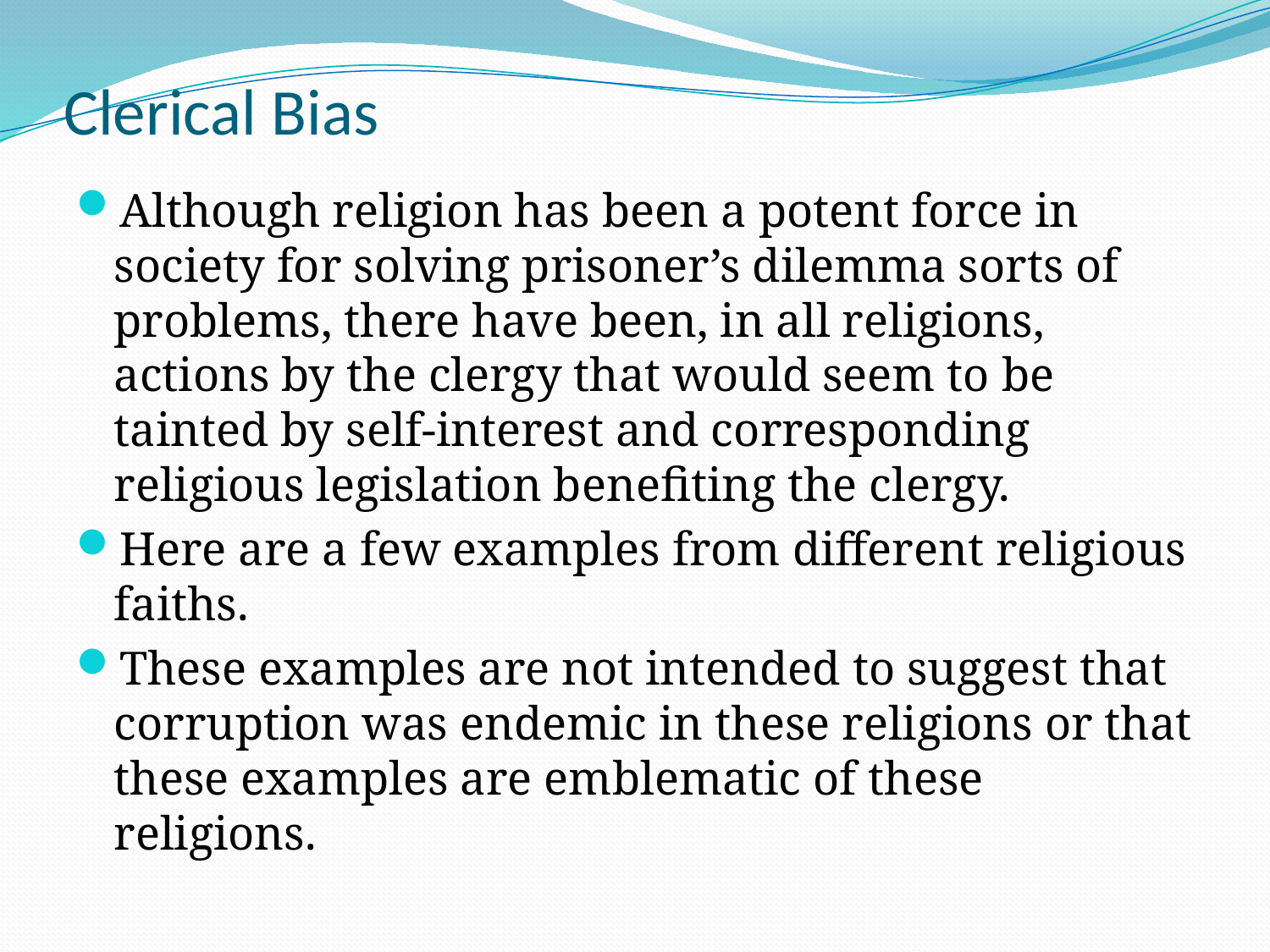

# Clerical Bias
Although religion has been a potent force in society for solving prisoner’s dilemma sorts of problems, there have been, in all religions, actions by the clergy that would seem to be tainted by self-interest and corresponding religious legislation benefiting the clergy.
Here are a few examples from different religious faiths.
These examples are not intended to suggest that corruption was endemic in these religions or that these examples are emblematic of these religions.